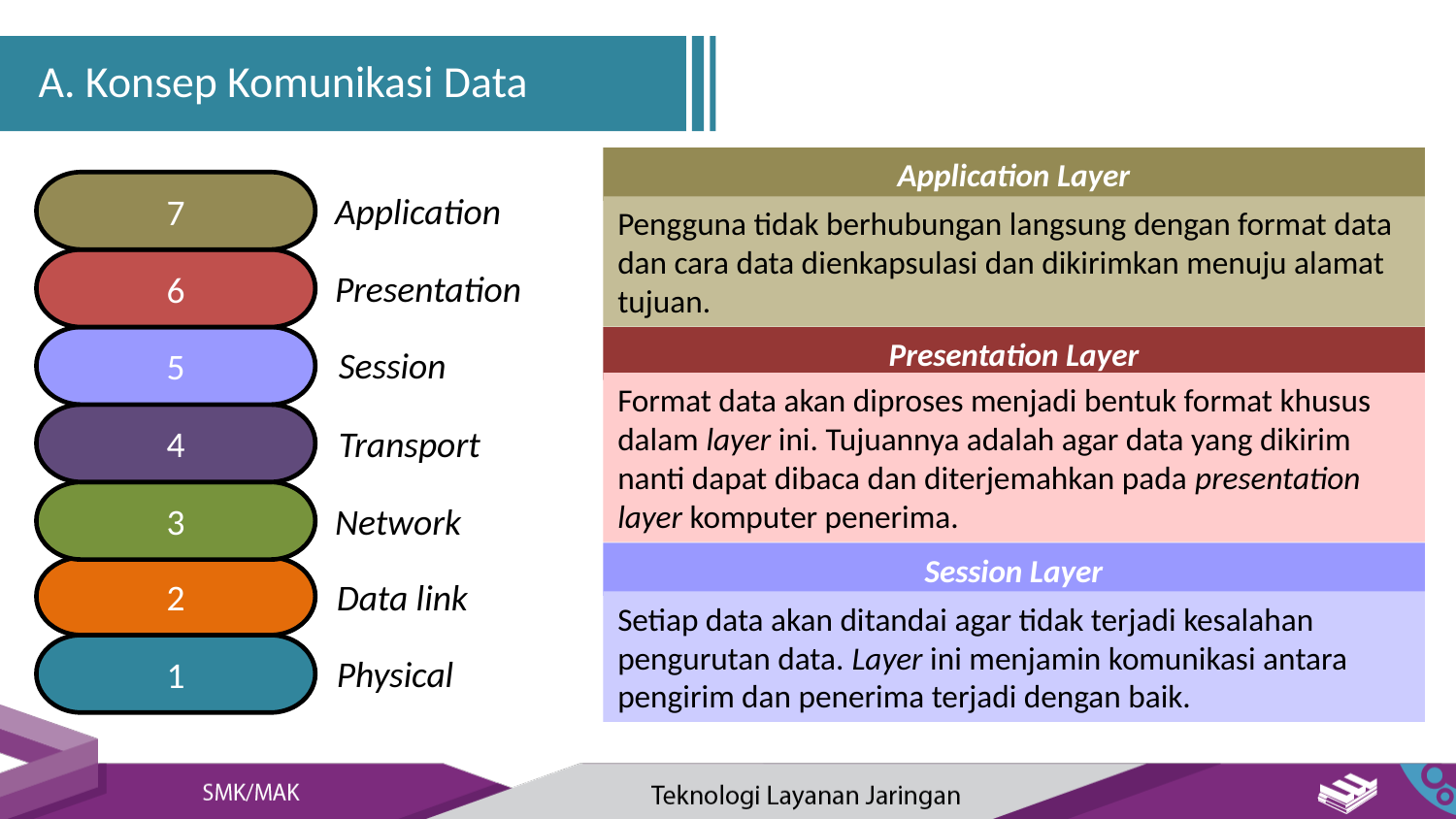

A. Konsep Komunikasi Data
Application Layer
7
6
5
4
3
2
1
Application
Presentation
Session
Transport
Network
Data link
Physical
Pengguna tidak berhubungan langsung dengan format data dan cara data dienkapsulasi dan dikirimkan menuju alamat tujuan.
Presentation Layer
Format data akan diproses menjadi bentuk format khusus dalam layer ini. Tujuannya adalah agar data yang dikirim nanti dapat dibaca dan diterjemahkan pada presentation layer komputer penerima.
Session Layer
Setiap data akan ditandai agar tidak terjadi kesalahan pengurutan data. Layer ini menjamin komunikasi antara pengirim dan penerima terjadi dengan baik.